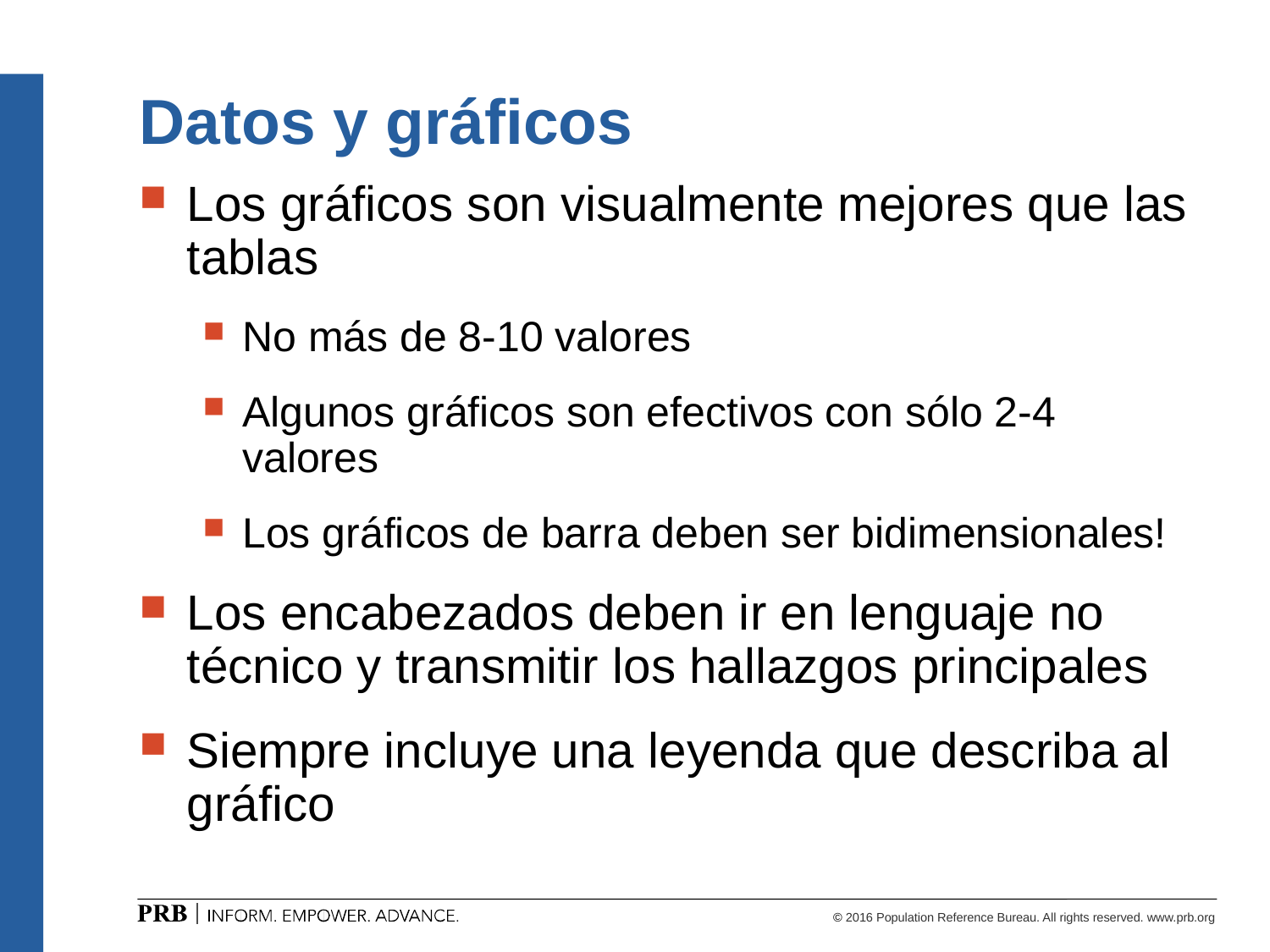

# Datos y gráficos
Los gráficos son visualmente mejores que las tablas
No más de 8-10 valores
Algunos gráficos son efectivos con sólo 2-4 valores
Los gráficos de barra deben ser bidimensionales!
Los encabezados deben ir en lenguaje no técnico y transmitir los hallazgos principales
Siempre incluye una leyenda que describa al gráfico